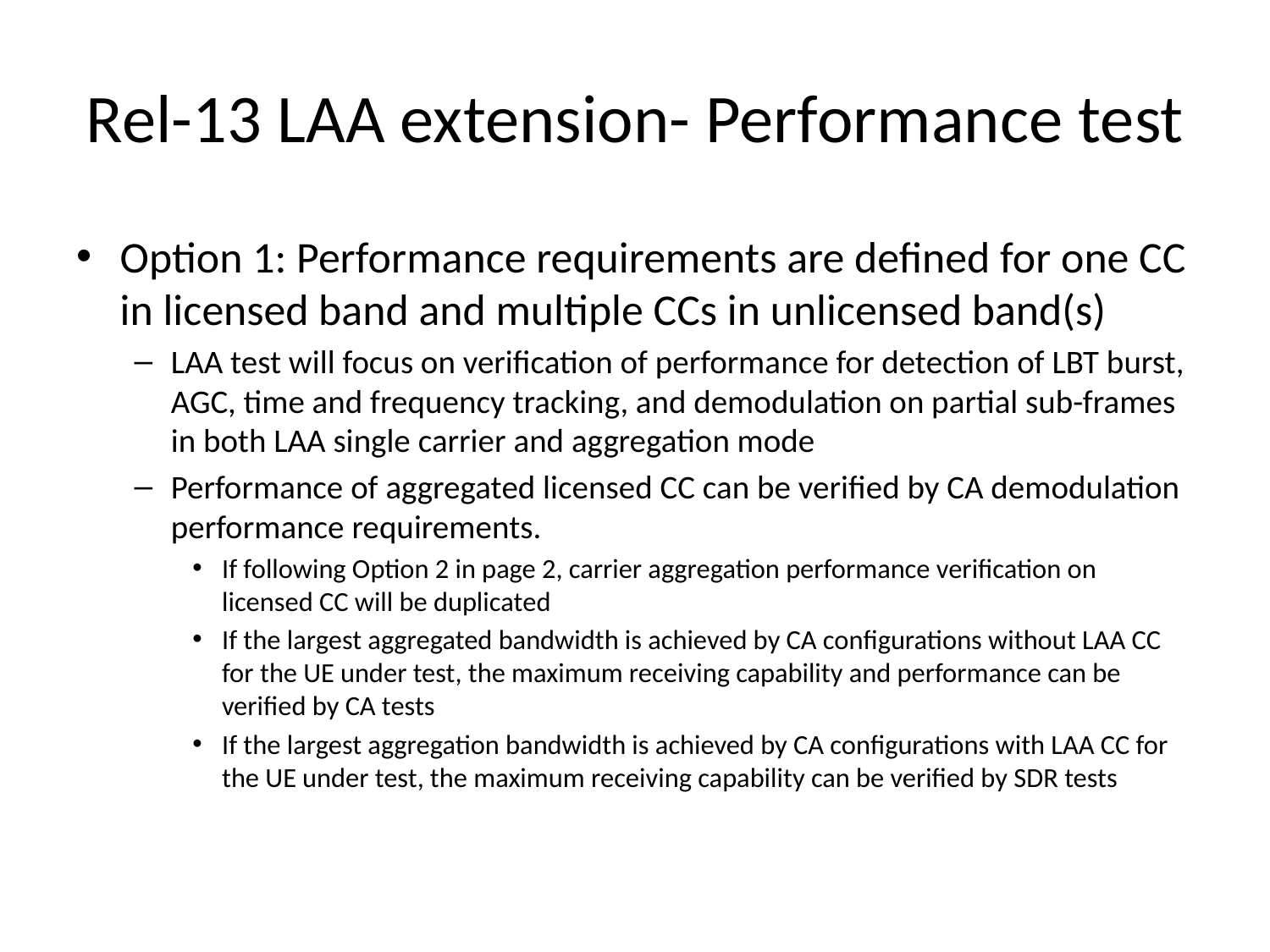

# Rel-13 LAA extension- Performance test
Option 1: Performance requirements are defined for one CC in licensed band and multiple CCs in unlicensed band(s)
LAA test will focus on verification of performance for detection of LBT burst, AGC, time and frequency tracking, and demodulation on partial sub-frames in both LAA single carrier and aggregation mode
Performance of aggregated licensed CC can be verified by CA demodulation performance requirements.
If following Option 2 in page 2, carrier aggregation performance verification on licensed CC will be duplicated
If the largest aggregated bandwidth is achieved by CA configurations without LAA CC for the UE under test, the maximum receiving capability and performance can be verified by CA tests
If the largest aggregation bandwidth is achieved by CA configurations with LAA CC for the UE under test, the maximum receiving capability can be verified by SDR tests